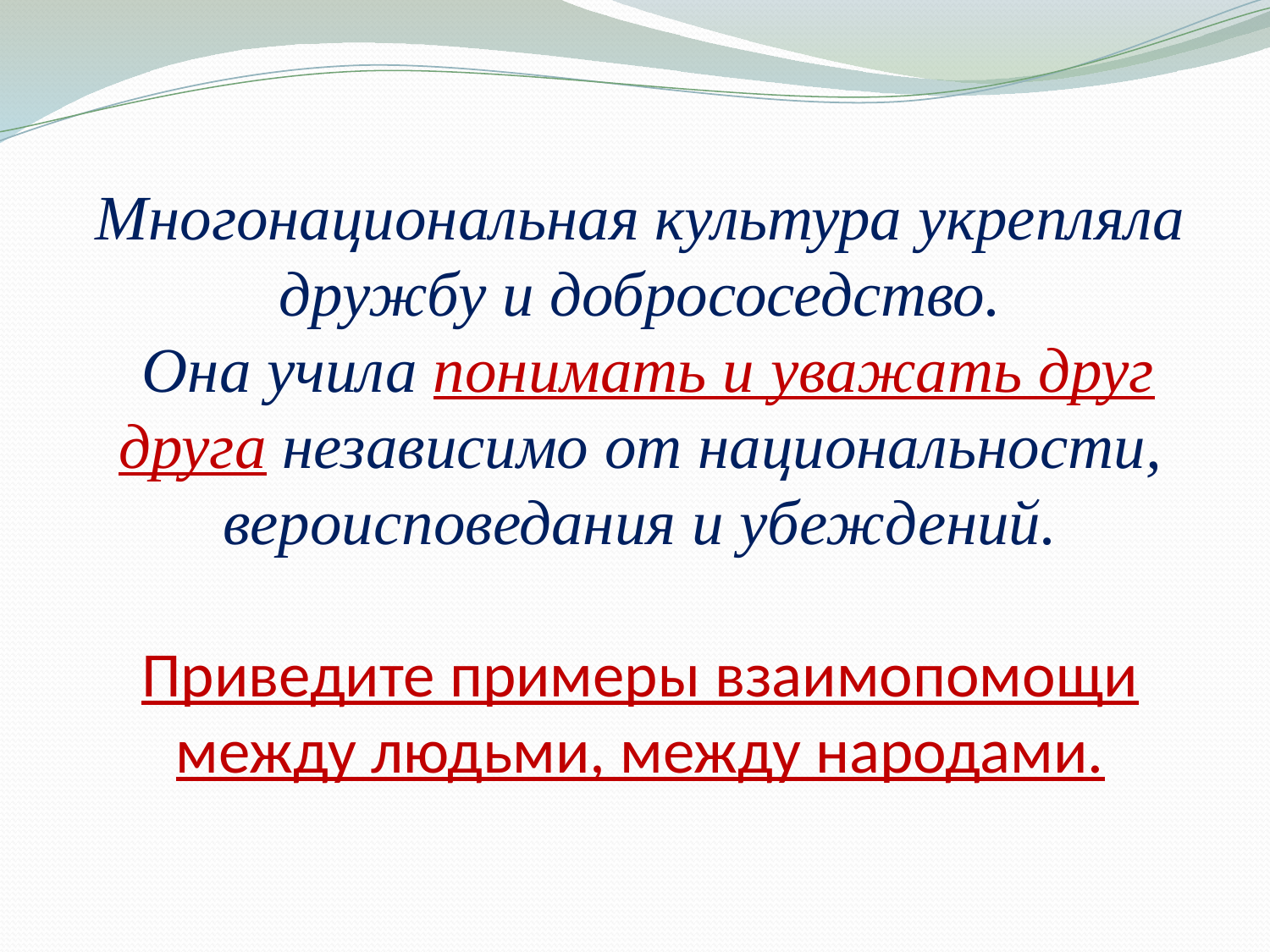

# Многонациональная культура укрепляла дружбу и добрососедство. Она учила понимать и уважать друг друга независимо от национальности, вероисповедания и убеждений. Приведите примеры взаимопомощи между людьми, между народами.